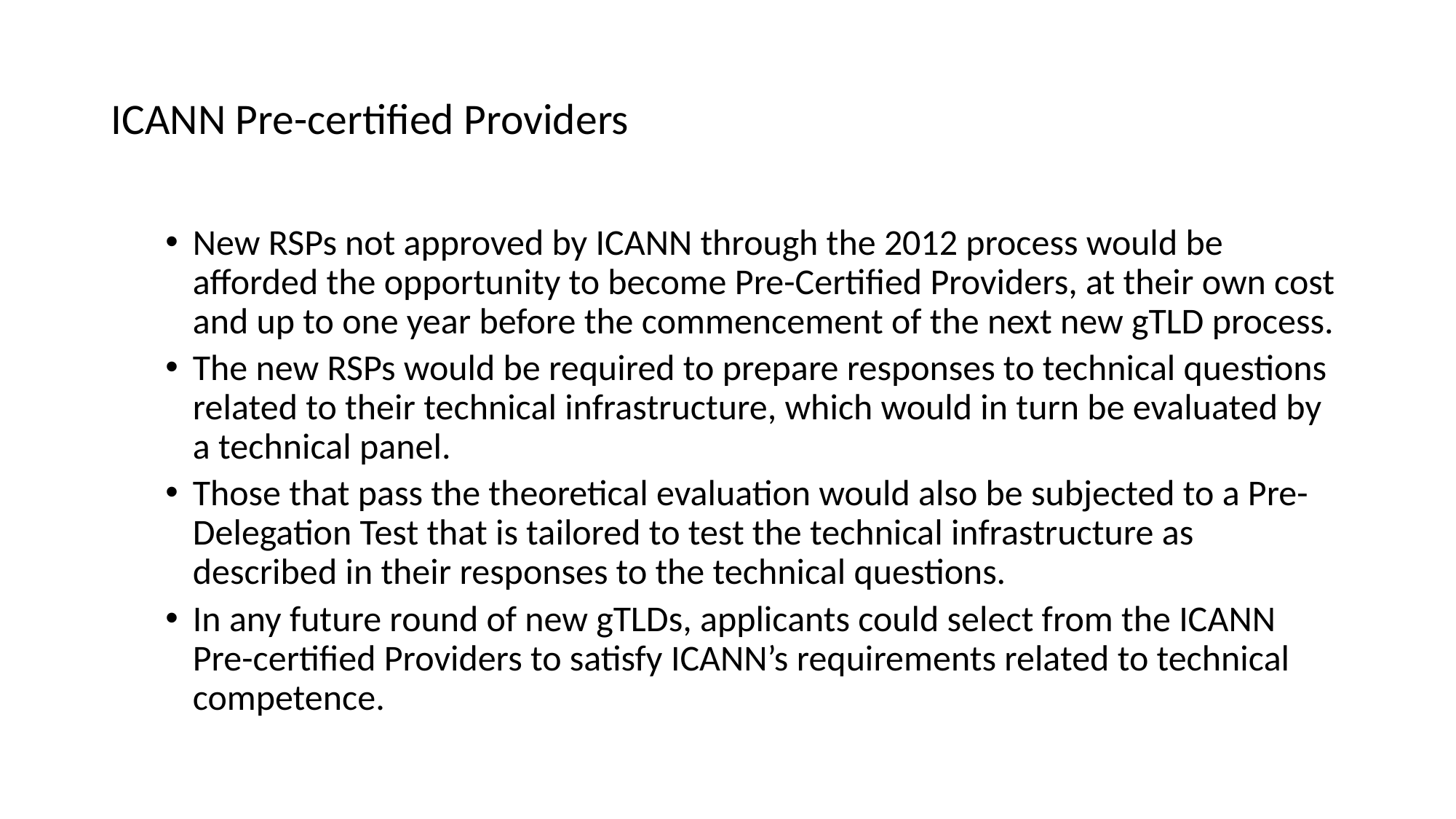

# ICANN Pre-certified Providers
New RSPs not approved by ICANN through the 2012 process would be afforded the opportunity to become Pre-Certified Providers, at their own cost and up to one year before the commencement of the next new gTLD process.
The new RSPs would be required to prepare responses to technical questions related to their technical infrastructure, which would in turn be evaluated by a technical panel.
Those that pass the theoretical evaluation would also be subjected to a Pre-Delegation Test that is tailored to test the technical infrastructure as described in their responses to the technical questions.
In any future round of new gTLDs, applicants could select from the ICANN Pre-certified Providers to satisfy ICANN’s requirements related to technical competence.